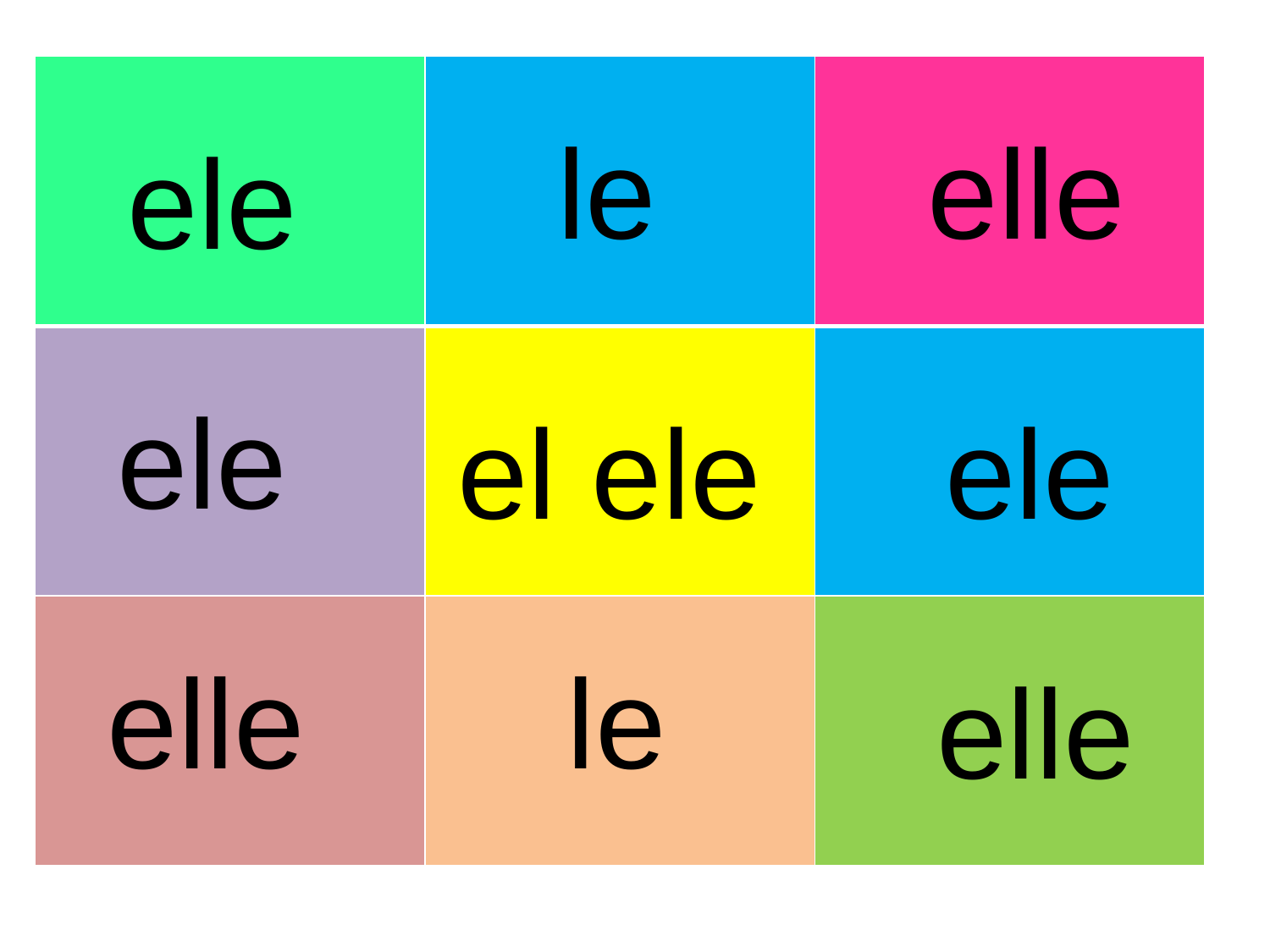

|  |  |  |
| --- | --- | --- |
|  |  |  |
|  |  |  |
le
elle
ele

ele
el ele
ele
elle
le
elle